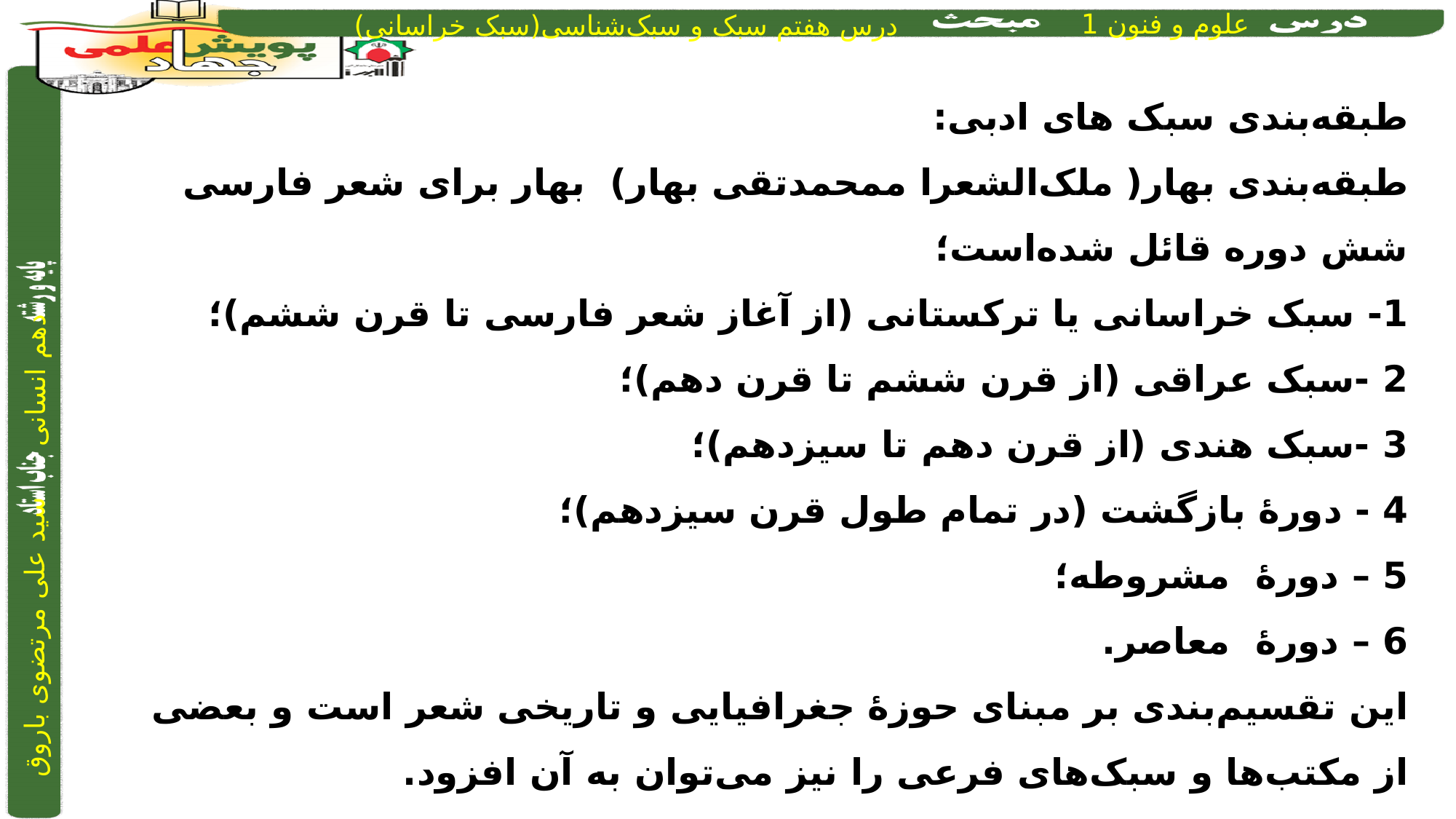

طبقه‌بندی سبک های ادبی:
طبقه‌بندی بهار( ملک‌الشعرا ممحمدتقی بهار)  بهار برای شعر فارسی شش دوره قائل شده‌است؛
1- سبک خراسانی یا ترکستانی (از آغاز شعر فارسی تا قرن ششم)؛
2 -سبک عراقی (از قرن ششم تا قرن دهم)؛
3 -سبک هندی (از قرن دهم تا سیزدهم)؛
4 - دورۀ بازگشت (در تمام طول قرن سیزدهم)؛
5 – دورۀ  مشروطه؛
6 – دورۀ  معاصر.
این تقسیم‌بندی بر مبنای حوزۀ جغرافیایی و تاریخی شعر است و بعضی از مکتب‌ها و سبک‌های فرعی را نیز می‌توان به آن افزود.